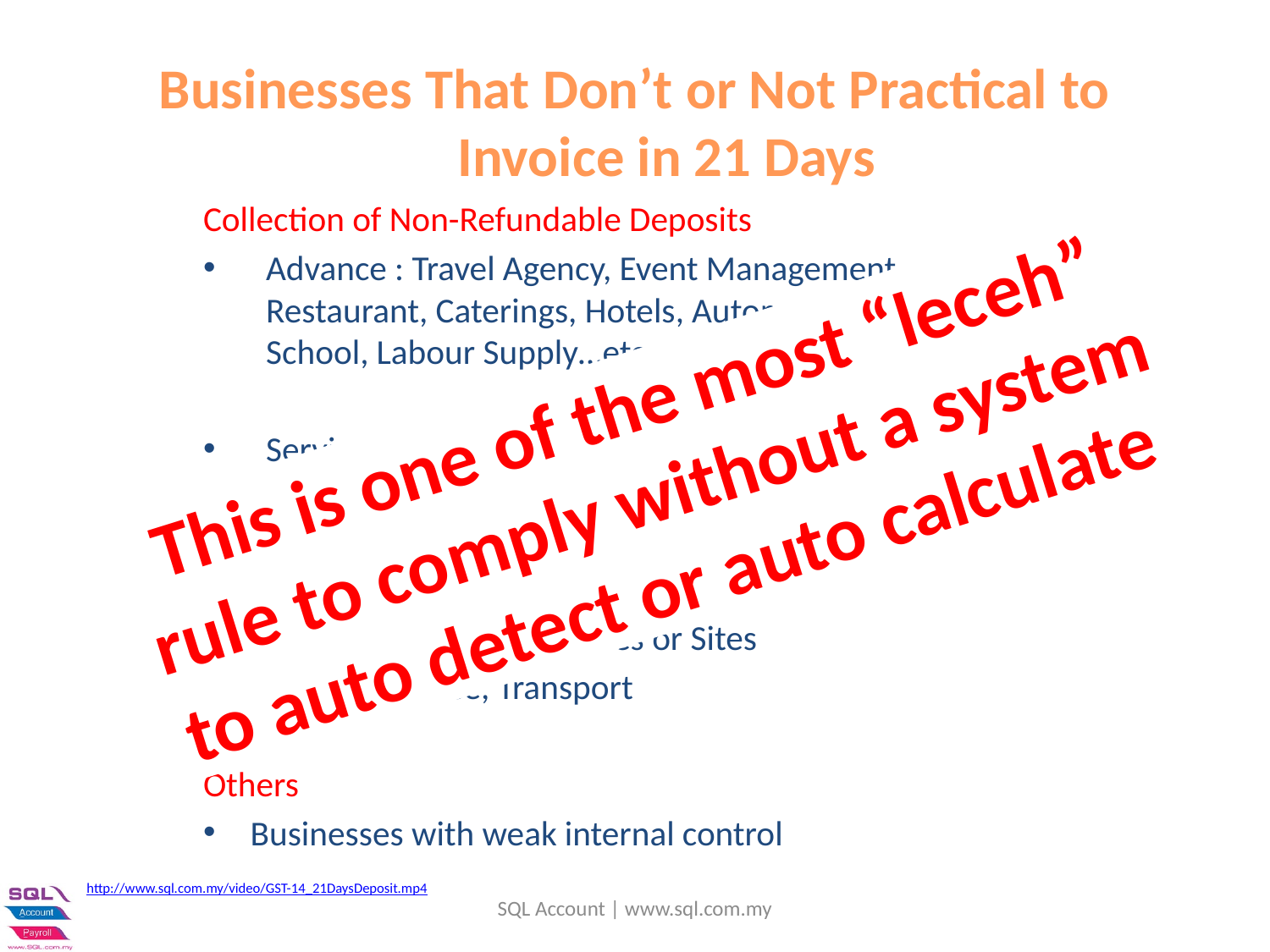

Businesses That Don’t or Not Practical to Invoice in 21 Days
Collection of Non-Refundable Deposits
Advance : Travel Agency, Event Management, Restaurant, Caterings, Hotels, Automobile Trading, School, Labour Supply…etc.

Services Rendered Upon Deposits :  Opticians, Repair Works,  Project Based Work, Advertising Agencies…etc.

Delivery of Goods/Services
Supply to Large Businesses or Sites
Courier Service, Transport

Others
Businesses with weak internal control
This is one of the most “leceh” rule to comply without a system to auto detect or auto calculate
http://www.sql.com.my/video/GST-14_21DaysDeposit.mp4
SQL Account | www.sql.com.my